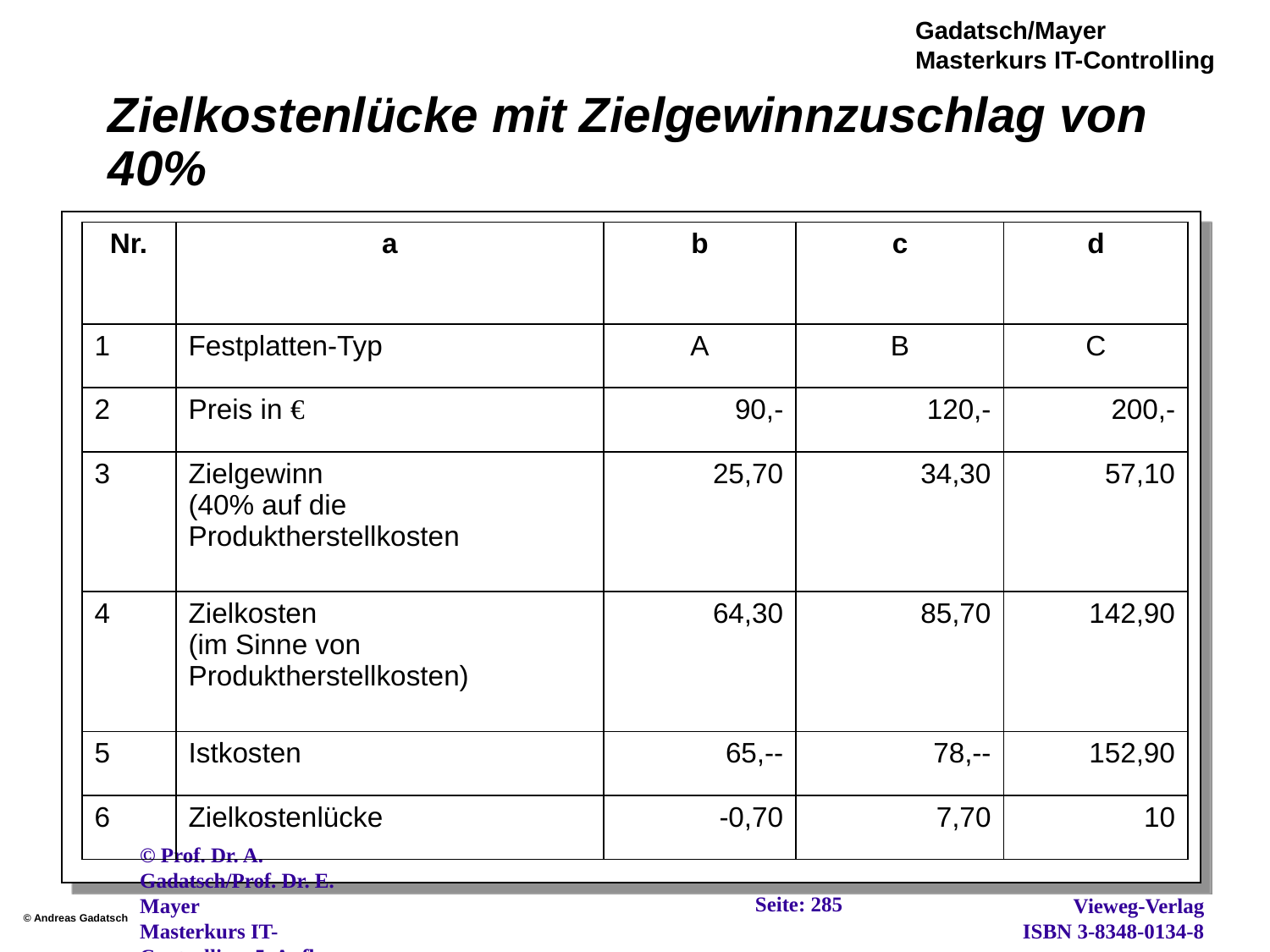

# Zielkostenlücke mit Zielgewinnzuschlag von 40%
| Nr. | a | b | c | d |
| --- | --- | --- | --- | --- |
| 1 | Festplatten-Typ | A | B | C |
| 2 | Preis in € | 90,- | 120,- | 200,- |
| 3 | Zielgewinn (40% auf die Produktherstellkosten | 25,70 | 34,30 | 57,10 |
| 4 | Zielkosten (im Sinne von Produktherstellkosten) | 64,30 | 85,70 | 142,90 |
| 5 | Istkosten | 65,-- | 78,-- | 152,90 |
| 6 | Zielkostenlücke | -0,70 | 7,70 | 10 |

Seite: 285

© Prof. Dr. A. Gadatsch/Prof. Dr. E. Mayer
Masterkurs IT-Controlling, 5. Aufl., Wiesbaden, 2012